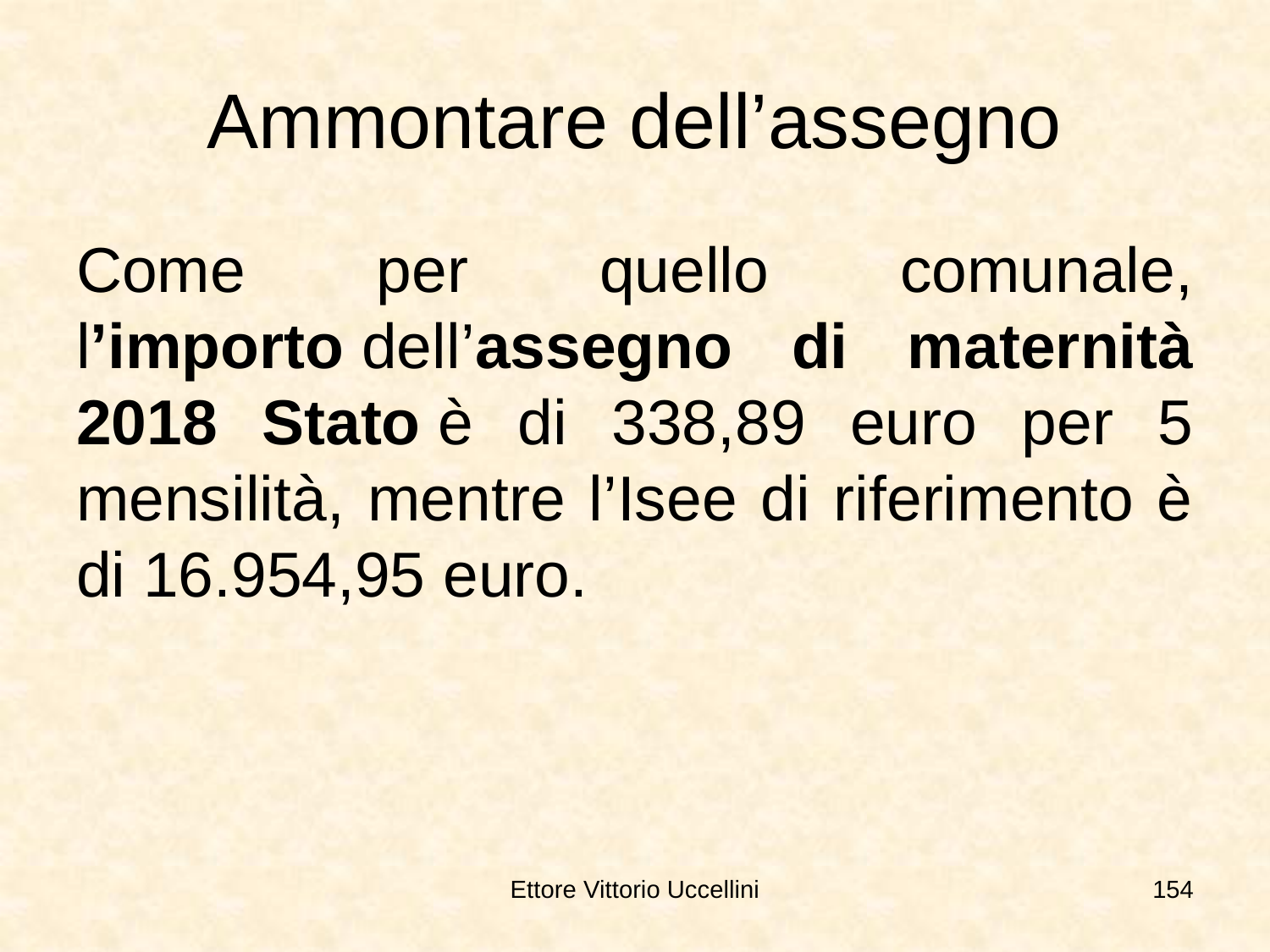

# Ammontare dell’assegno
Come per quello comunale, l’importo dell’assegno di maternità 2018 Stato è di 338,89 euro per 5 mensilità, mentre l’Isee di riferimento è di 16.954,95 euro.

Ettore Vittorio Uccellini
154